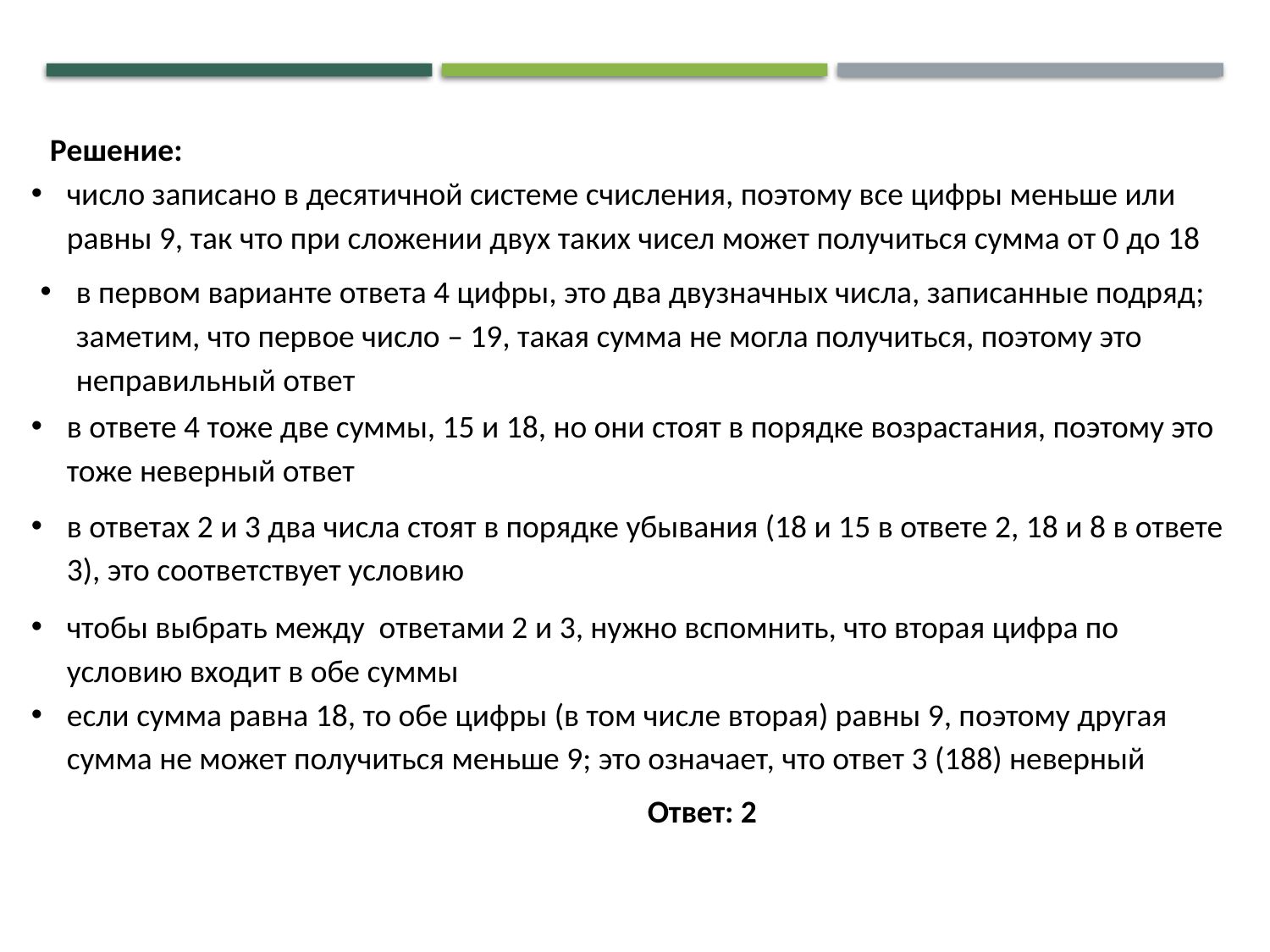

Решение:
число записано в десятичной системе счисления, поэтому все цифры меньше или равны 9, так что при сложении двух таких чисел может получиться сумма от 0 до 18
в первом варианте ответа 4 цифры, это два двузначных числа, записанные подряд; заметим, что первое число – 19, такая сумма не могла получиться, поэтому это неправильный ответ
в ответе 4 тоже две суммы, 15 и 18, но они стоят в порядке возрастания, поэтому это тоже неверный ответ
в ответах 2 и 3 два числа стоят в порядке убывания (18 и 15 в ответе 2, 18 и 8 в ответе 3), это соответствует условию
чтобы выбрать между  ответами 2 и 3, нужно вспомнить, что вторая цифра по условию входит в обе суммы
если сумма равна 18, то обе цифры (в том числе вторая) равны 9, поэтому другая сумма не может получиться меньше 9; это означает, что ответ 3 (188) неверный
Ответ: 2